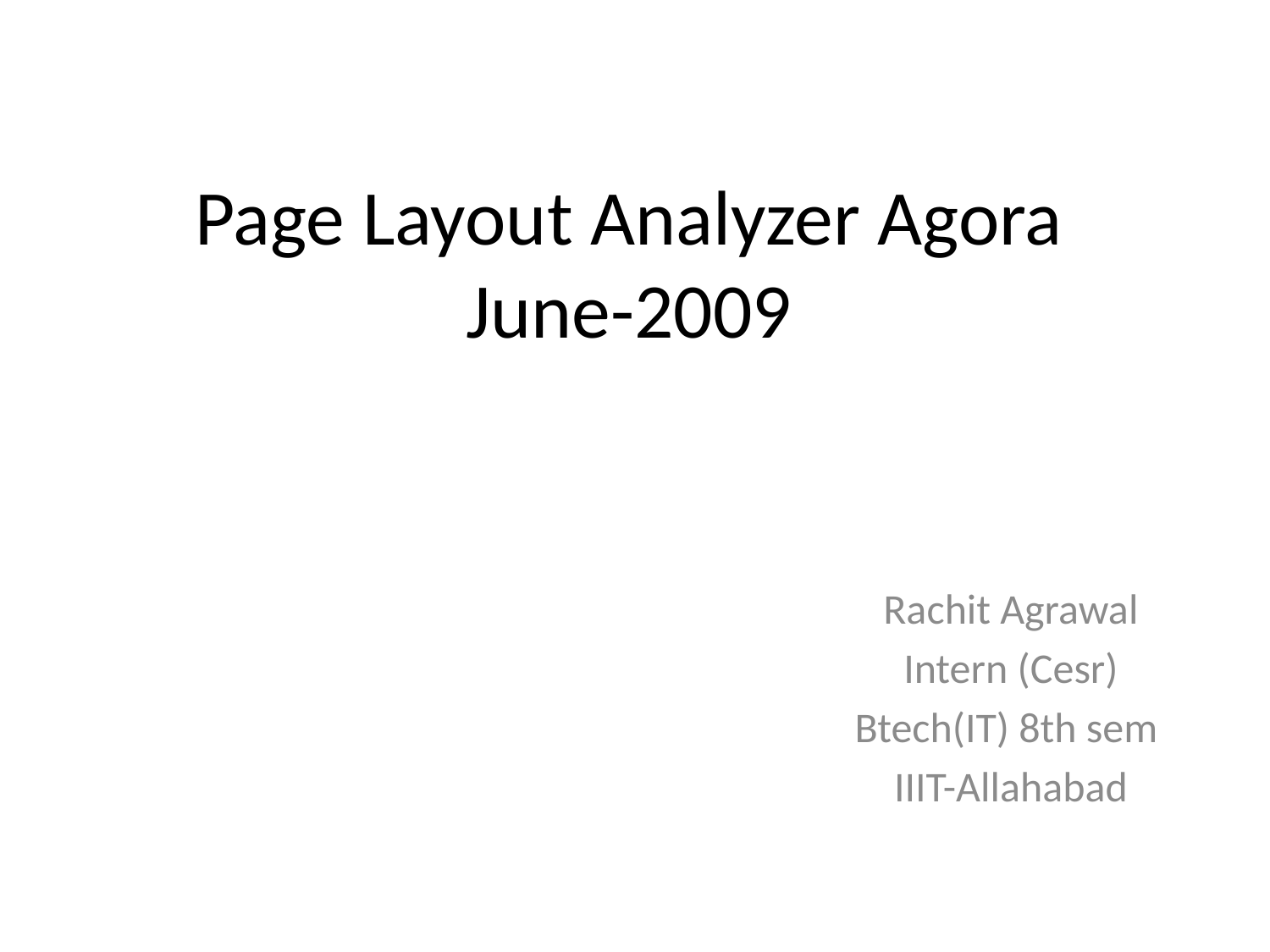

# Page Layout Analyzer Agora June-2009
Rachit Agrawal
Intern (Cesr)
Btech(IT) 8th sem
IIIT-Allahabad